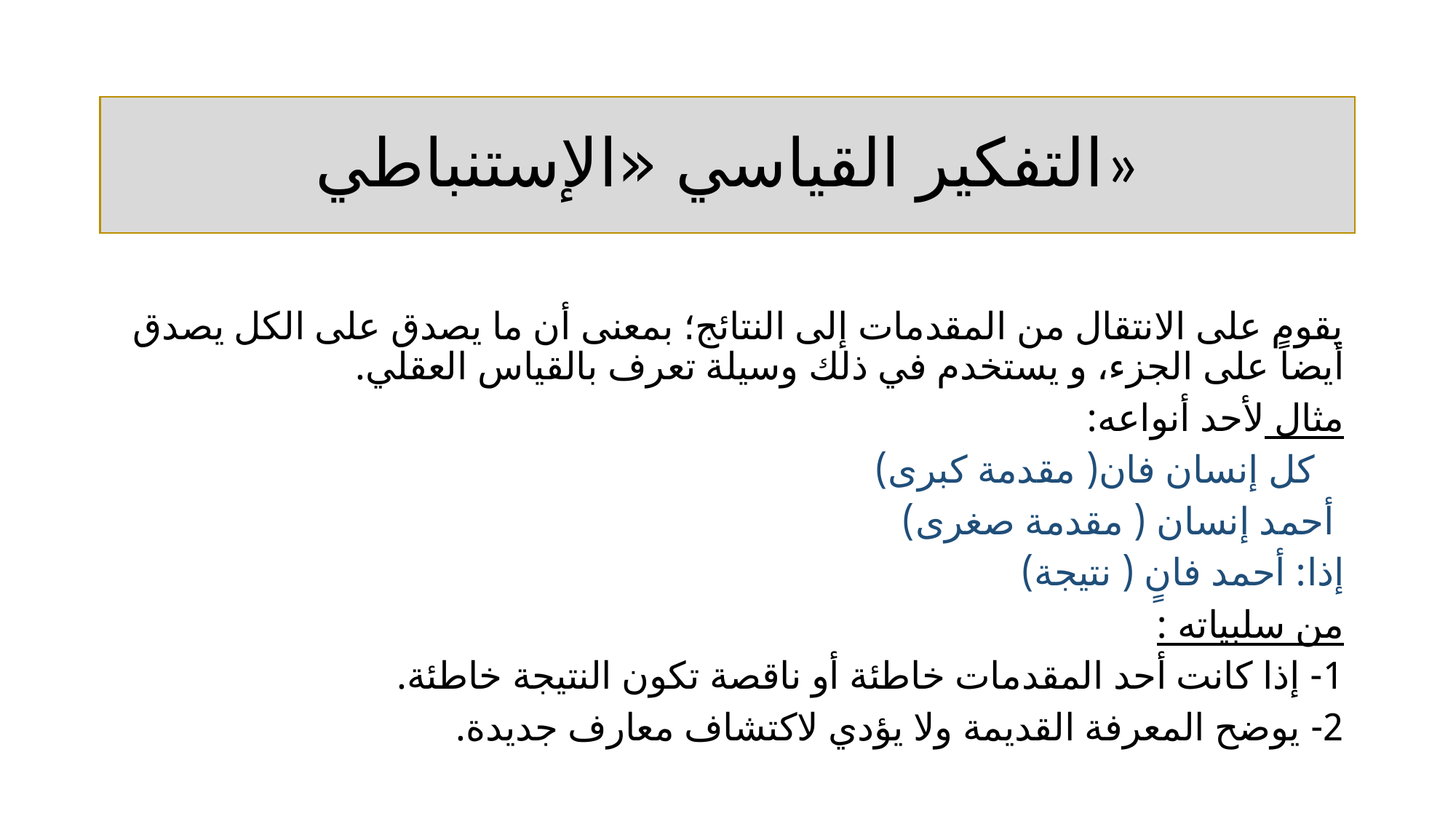

# التفكير القياسي «الإستنباطي»

يقوم على الانتقال من المقدمات إلى النتائج؛ بمعنى أن ما يصدق على الكل يصدق أيضاً على الجزء، و يستخدم في ذلك وسيلة تعرف بالقياس العقلي.
مثال لأحد أنواعه:
   كل إنسان فان( مقدمة كبرى)
 أحمد إنسان ( مقدمة صغرى)
إذا: أحمد فانٍ ( نتيجة)
من سلبياته :
1- إذا كانت أحد المقدمات خاطئة أو ناقصة تكون النتيجة خاطئة.
2- يوضح المعرفة القديمة ولا يؤدي لاكتشاف معارف جديدة.